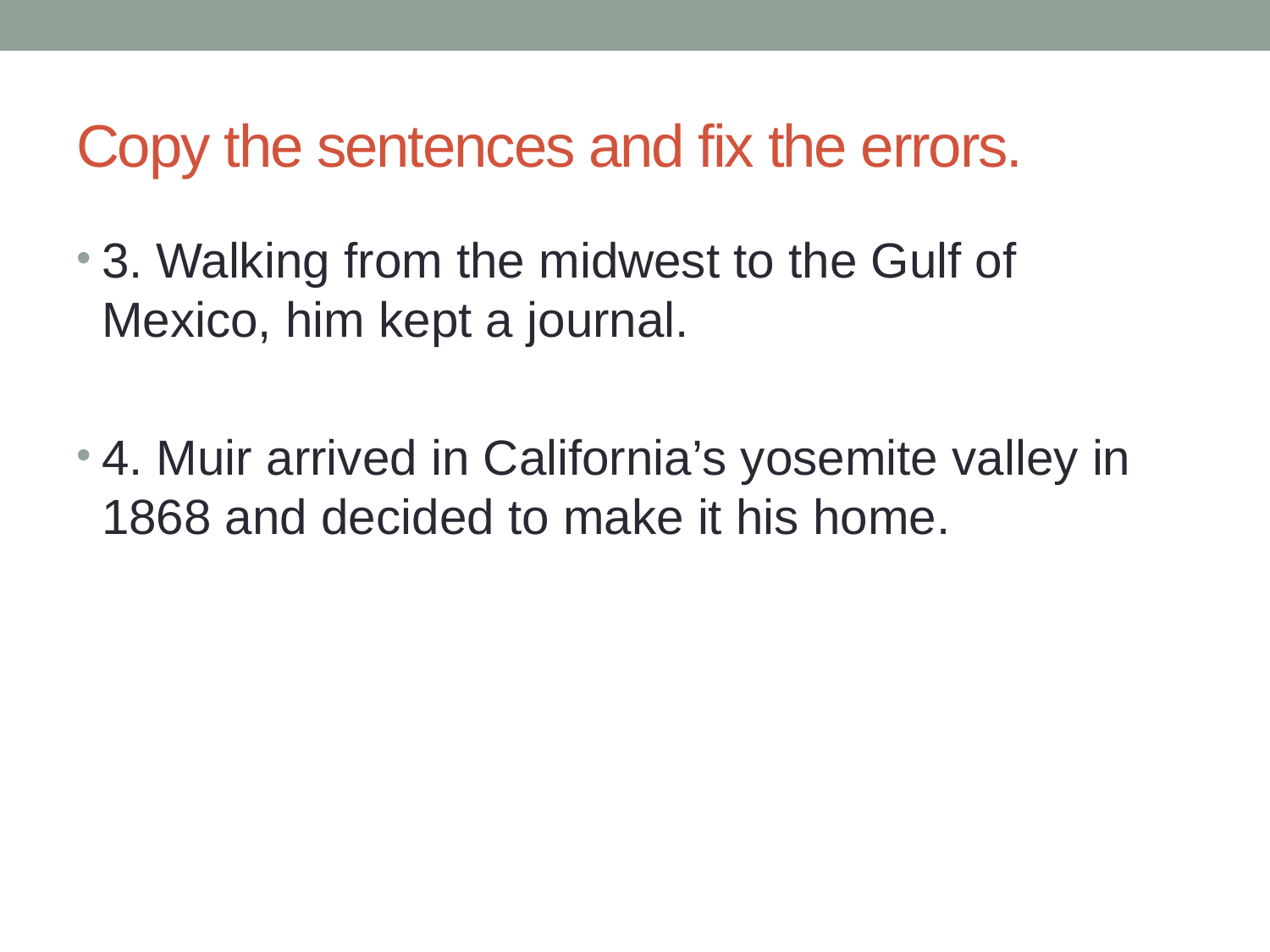

# Copy the sentences and fix the errors.
3. Walking from the midwest to the Gulf of Mexico, him kept a journal.

4. Muir arrived in California’s yosemite valley in 1868 and decided to make it his home.